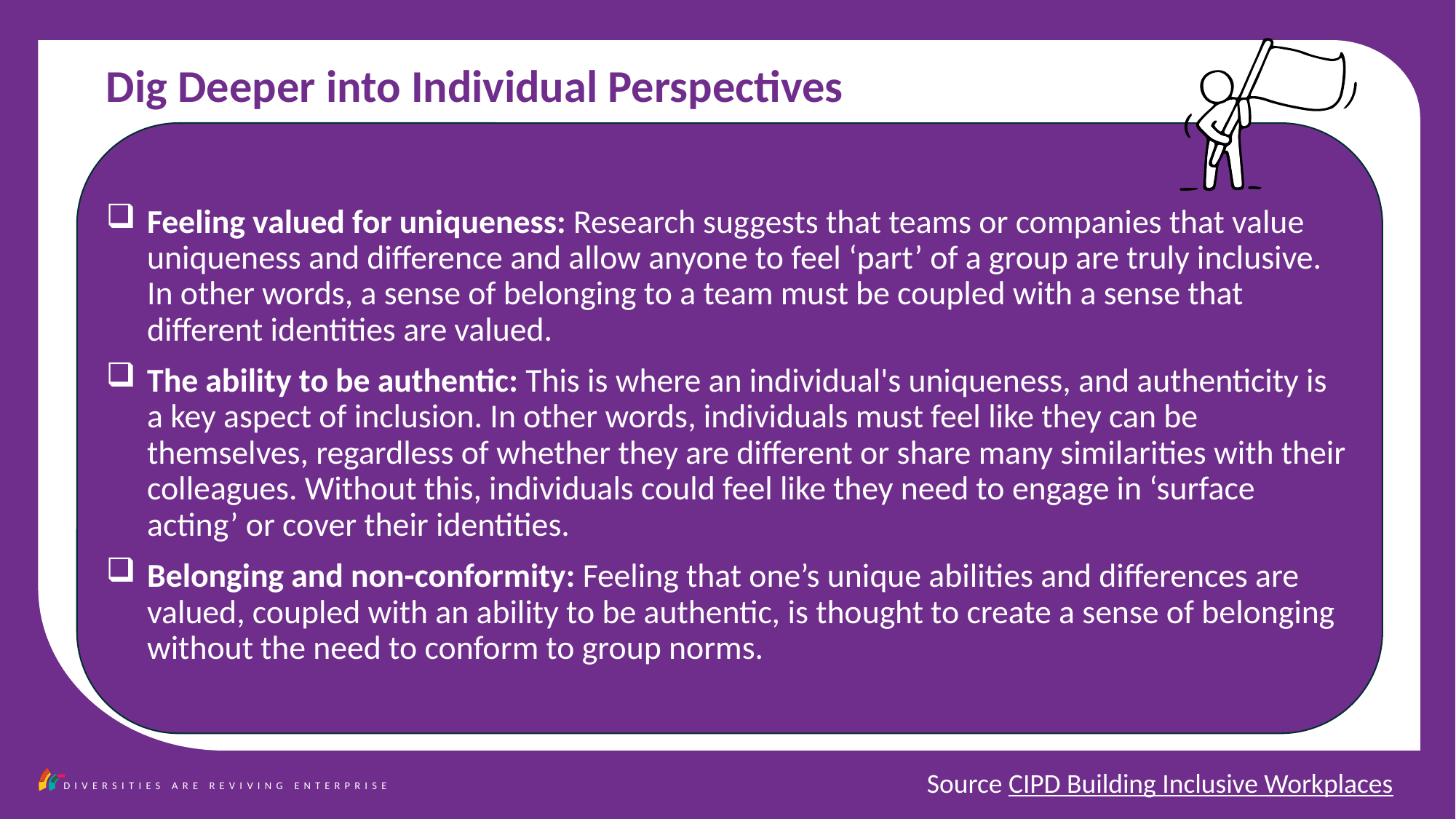

Dig Deeper into Individual Perspectives

Feeling valued for uniqueness: Research suggests that teams or companies that value uniqueness and difference and allow anyone to feel ‘part’ of a group are truly inclusive. In other words, a sense of belonging to a team must be coupled with a sense that different identities are valued.
The ability to be authentic: This is where an individual's uniqueness, and authenticity is a key aspect of inclusion. In other words, individuals must feel like they can be themselves, regardless of whether they are different or share many similarities with their colleagues. Without this, individuals could feel like they need to engage in ‘surface acting’ or cover their identities.
Belonging and non-conformity: Feeling that one’s unique abilities and differences are valued, coupled with an ability to be authentic, is thought to create a sense of belonging without the need to conform to group norms.
Source CIPD Building Inclusive Workplaces